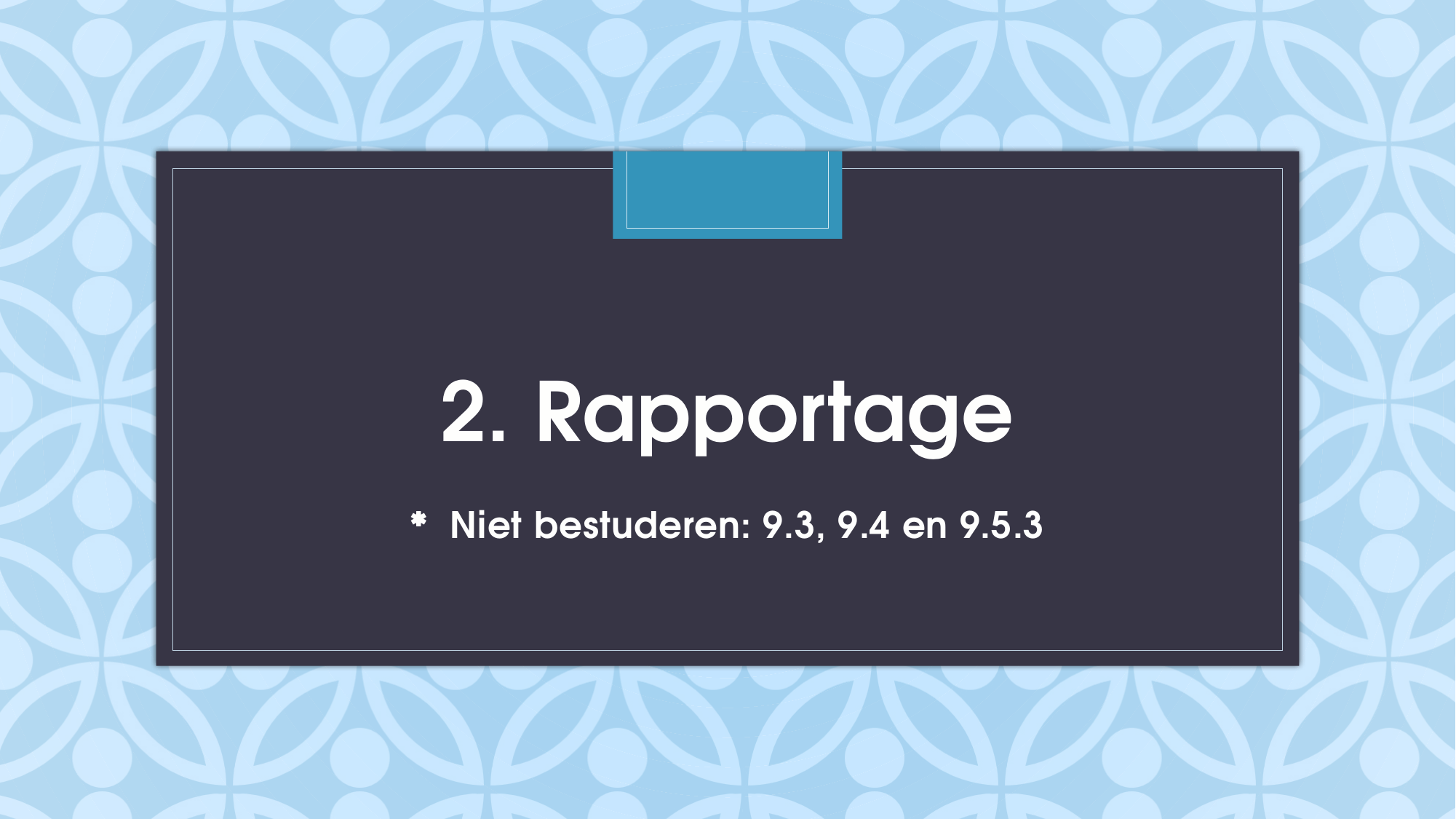

2. Rapportage

*  Niet bestuderen: 9.3, 9.4 en 9.5.3